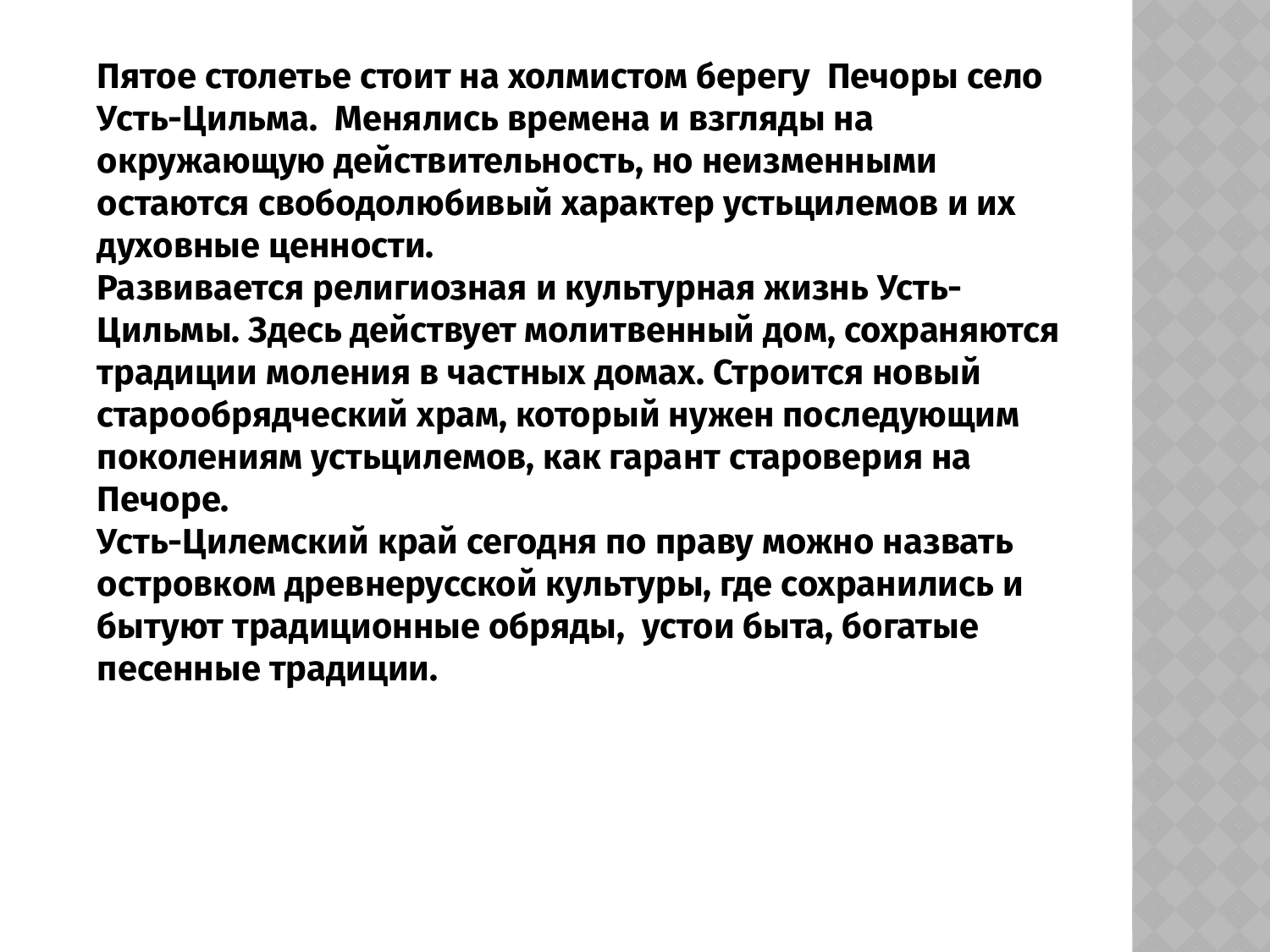

Пятое столетье стоит на холмистом берегу  Печоры село Усть-Цильма.  Менялись времена и взгляды на окружающую действительность, но неизменными остаются свободолюбивый характер устьцилемов и их духовные ценности. 
Развивается религиозная и культурная жизнь Усть-Цильмы. Здесь действует молитвенный дом, сохраняются традиции моления в частных домах. Строится новый старообрядческий храм, который нужен последующим поколениям устьцилемов, как гарант староверия на Печоре.  
Усть-Цилемский край сегодня по праву можно назвать островком древнерусской культуры, где сохранились и бытуют традиционные обряды,  устои быта, богатые песенные традиции.